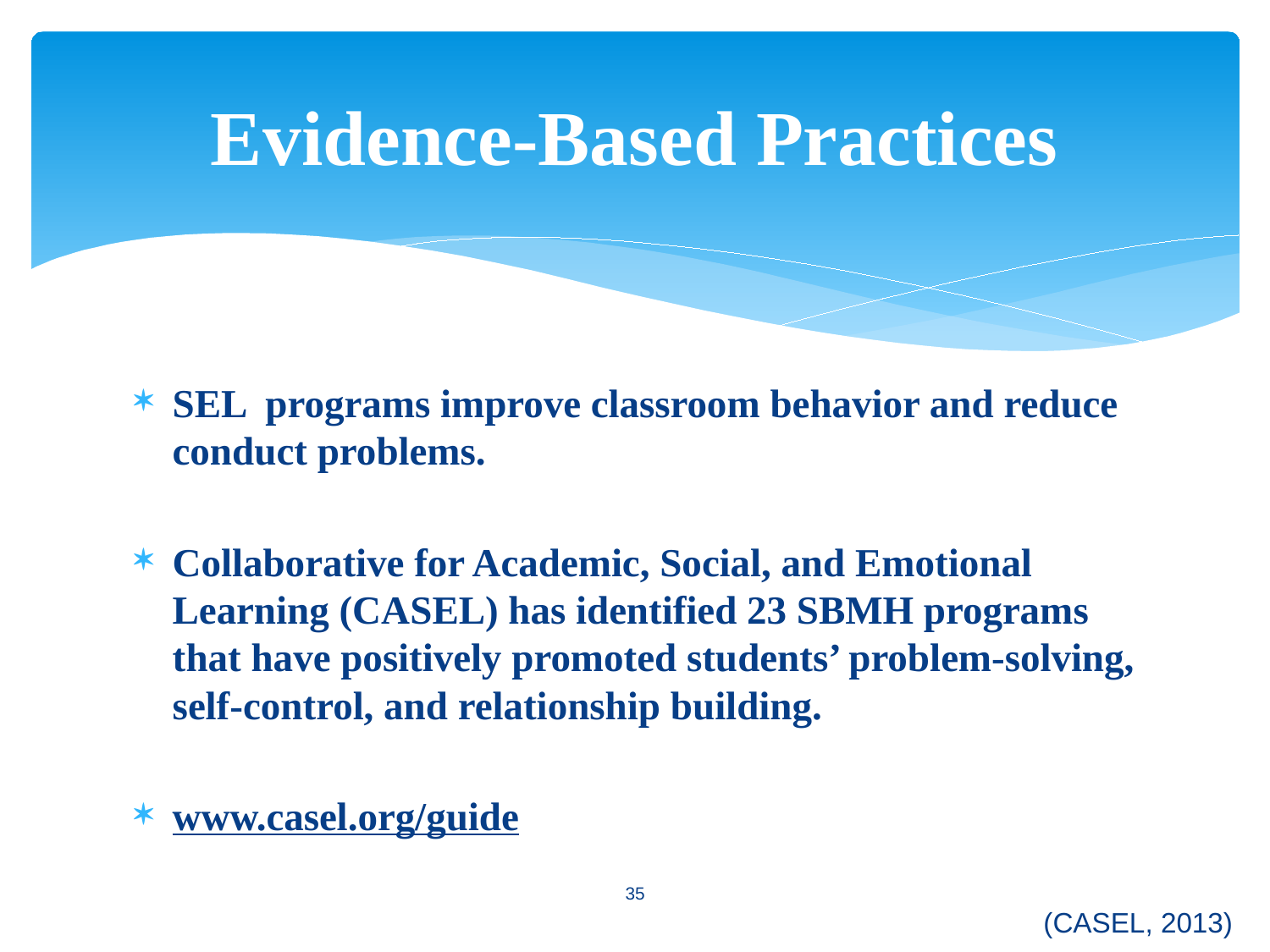

# Evidence-Based Practices
SEL  programs improve classroom behavior and reduce conduct problems.

Collaborative for Academic, Social, and Emotional Learning (CASEL) has identified 23 SBMH programs that have positively promoted students’ problem-solving, self-control, and relationship building.

www.casel.org/guide
35
(CASEL, 2013)